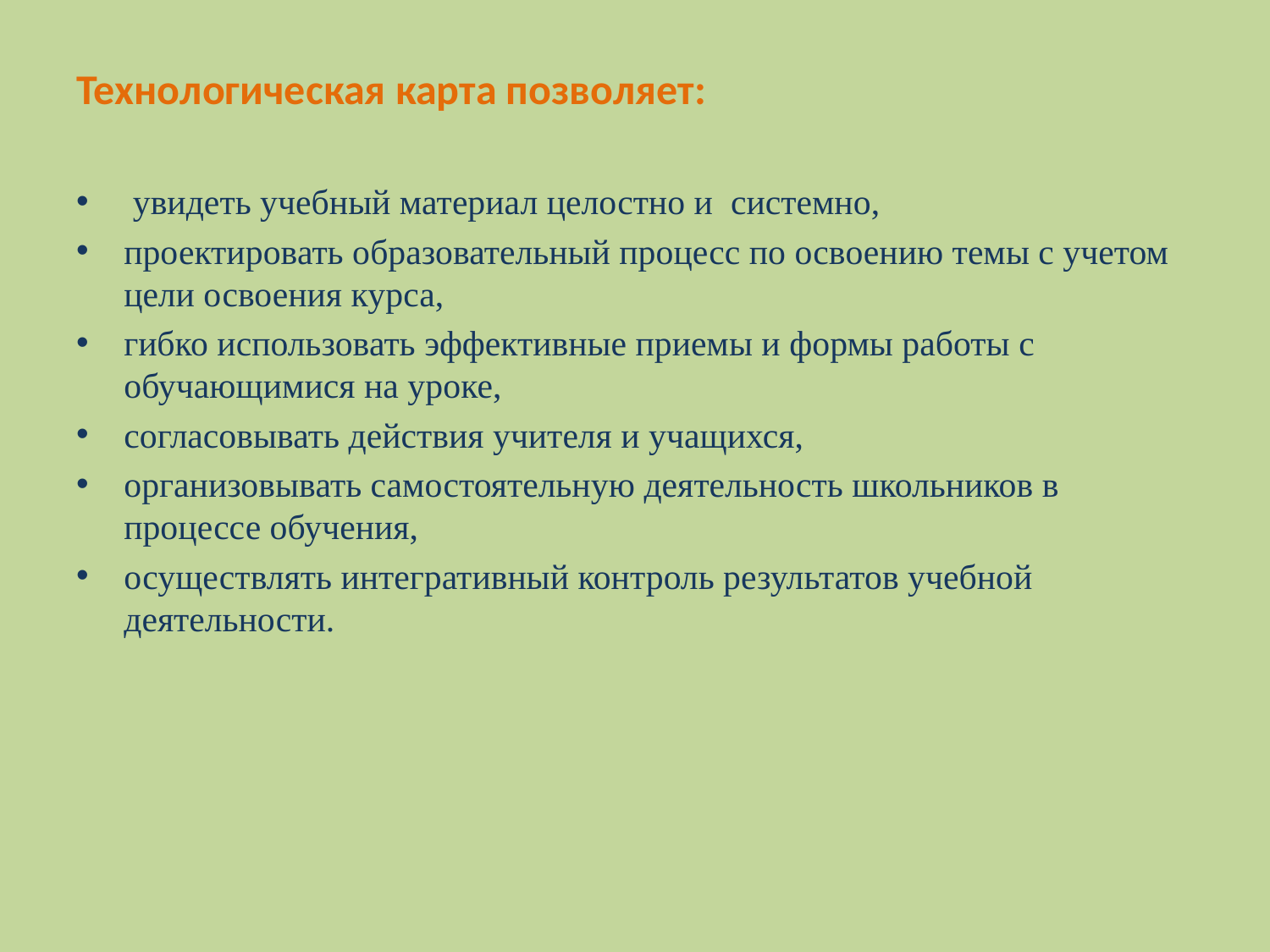

Технологическая карта позволяет:

 увидеть учебный материал целостно и  системно,
проектировать образовательный процесс по освоению темы с учетом цели освоения курса,
гибко использовать эффективные приемы и формы работы с обучающимися на уроке,
согласовывать действия учителя и учащихся,
организовывать самостоятельную деятельность школьников в процессе обучения,
осуществлять интегративный контроль результатов учебной деятельности.